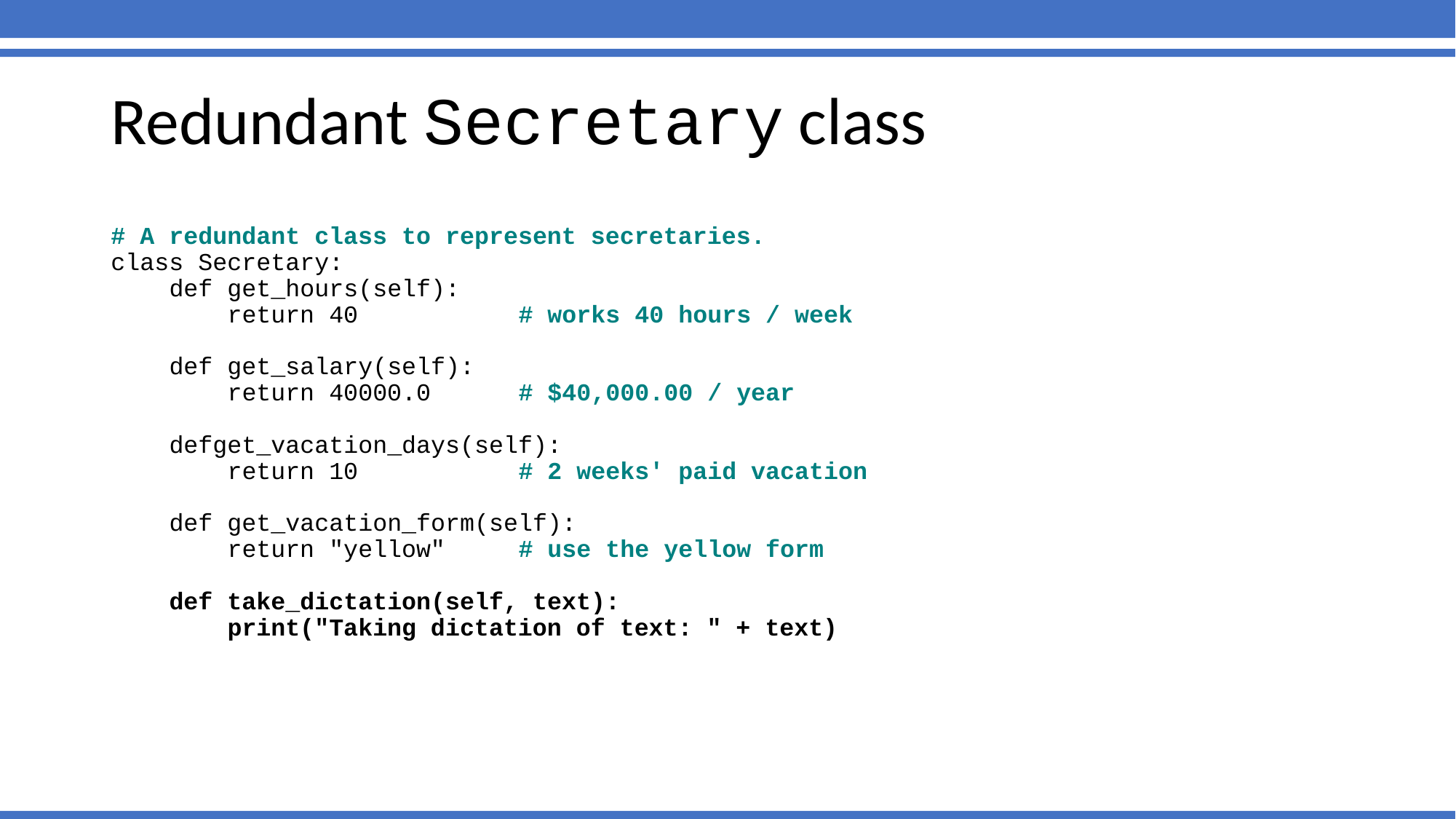

Redundant Secretary class
# A redundant class to represent secretaries.
class Secretary:
    def get_hours(self):
        return 40           # works 40 hours / week

    def get_salary(self):
        return 40000.0      # $40,000.00 / year

    defget_vacation_days(self):
        return 10           # 2 weeks' paid vacation

    def get_vacation_form(self):
        return "yellow"     # use the yellow form

    def take_dictation(self, text):
        print("Taking dictation of text: " + text)